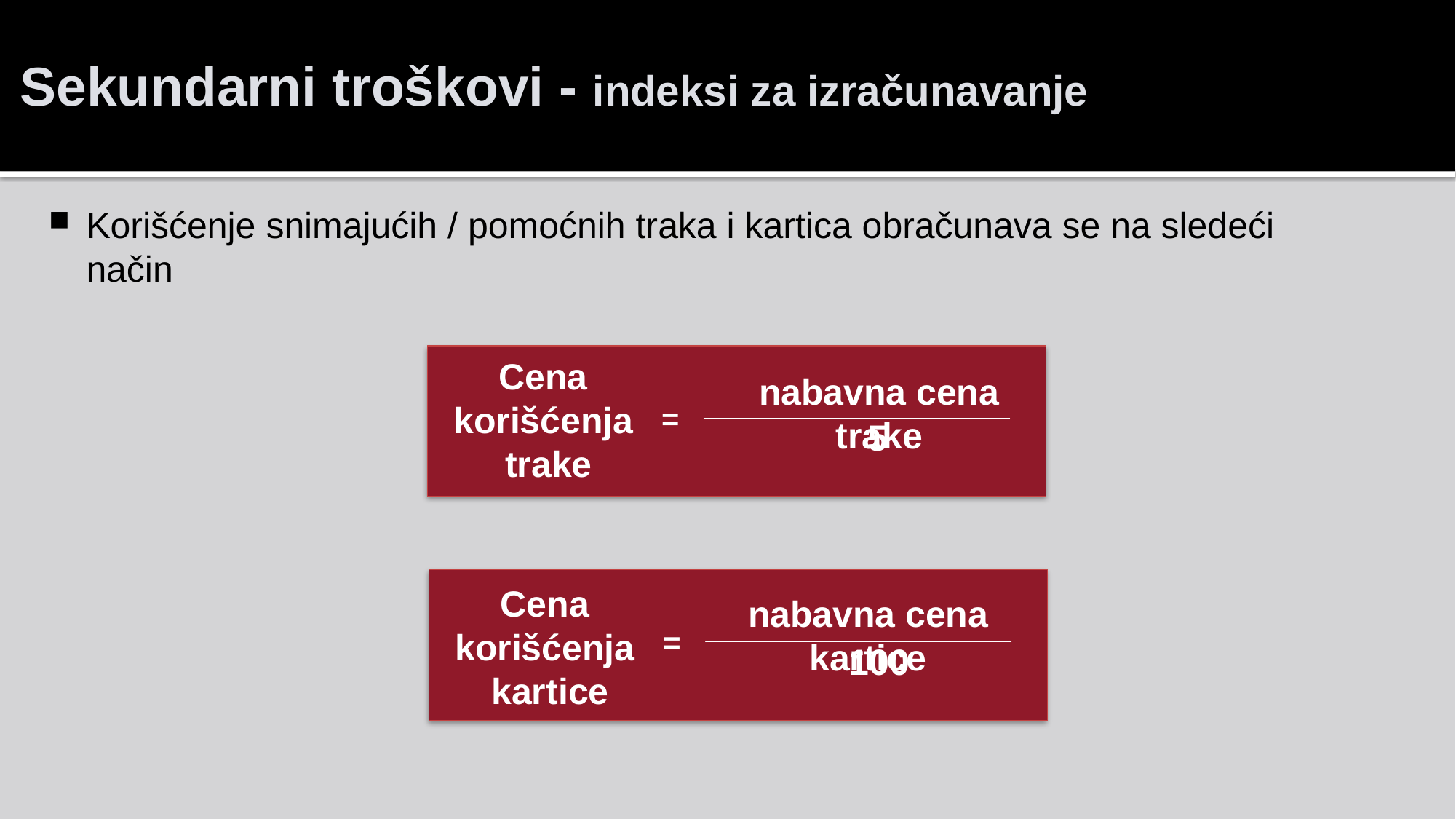

# Sekundarni troškovi - indeksi za izračunavanje
Korišćenje snimajućih / pomoćnih traka i kartica obračunava se na sledeći način

Cena
korišćenja
trake
nabavna cena trake
=
5

Cena
korišćenja
kartice
nabavna cena kartice
=
100